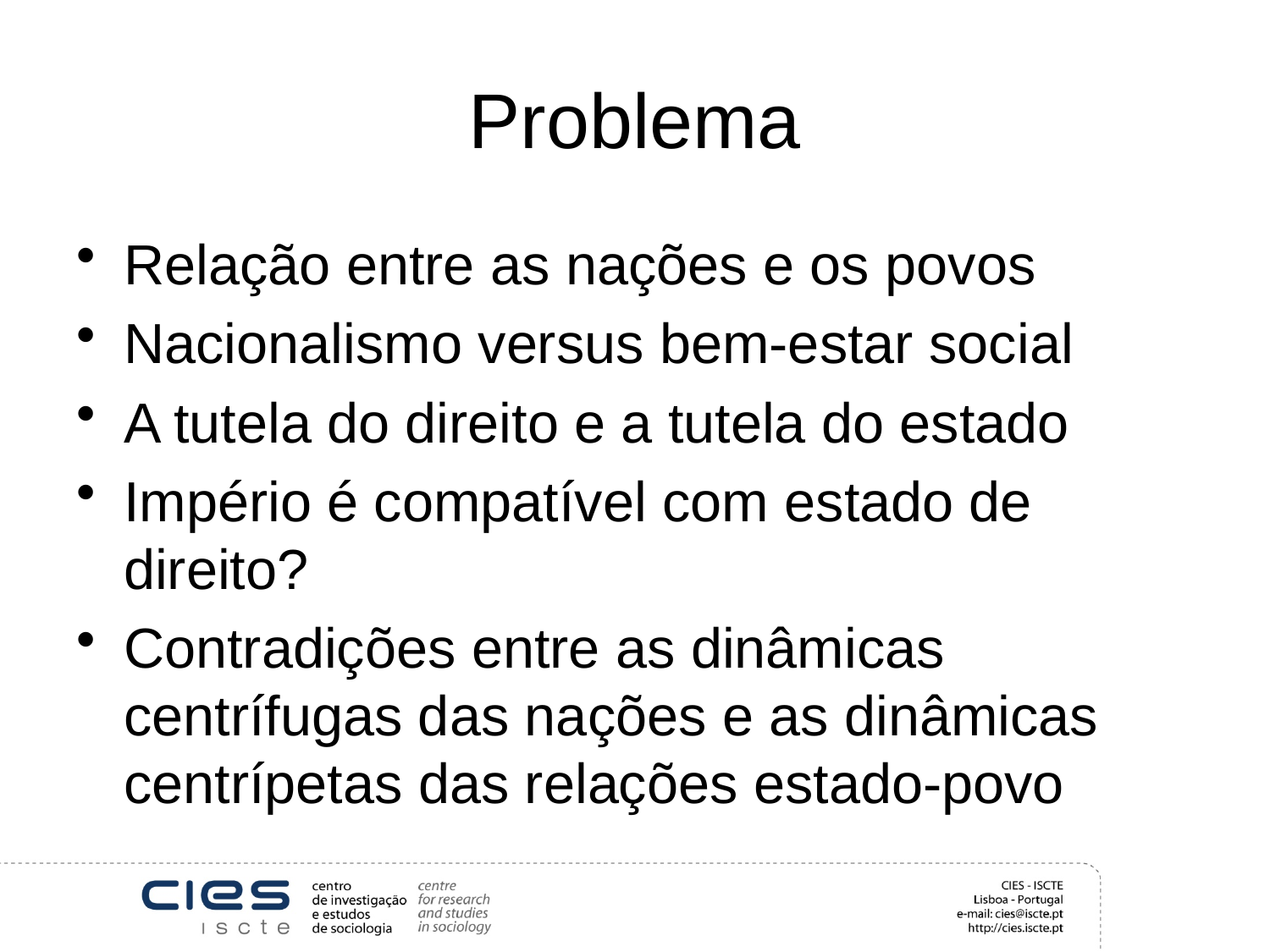

# Problema
Relação entre as nações e os povos
Nacionalismo versus bem-estar social
A tutela do direito e a tutela do estado
Império é compatível com estado de direito?
Contradições entre as dinâmicas centrífugas das nações e as dinâmicas centrípetas das relações estado-povo